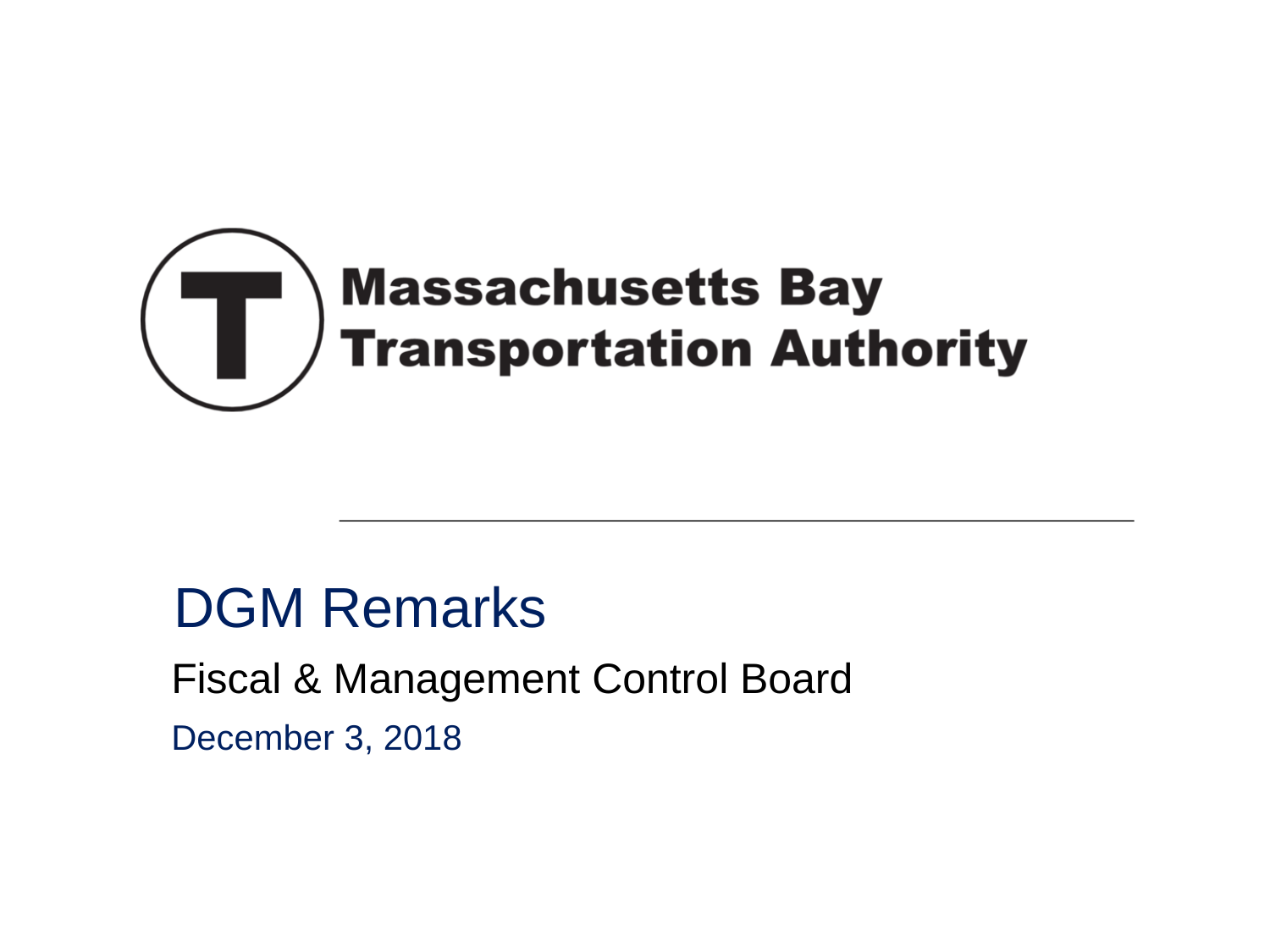

# DGM Remarks
Fiscal & Management Control Board
December 3, 2018